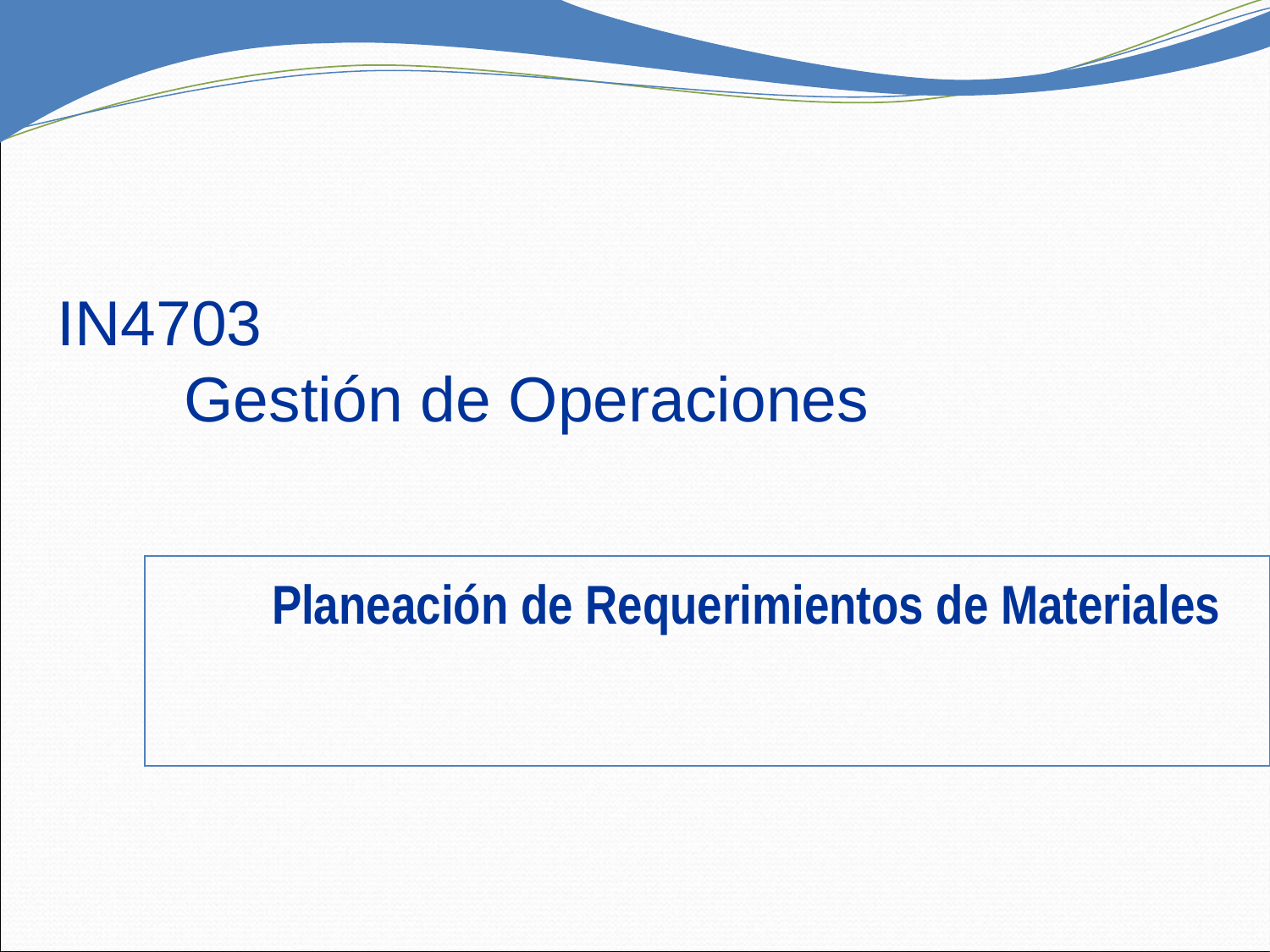

IN4703
	Gestión de Operaciones
# Planeación de Requerimientos de Materiales